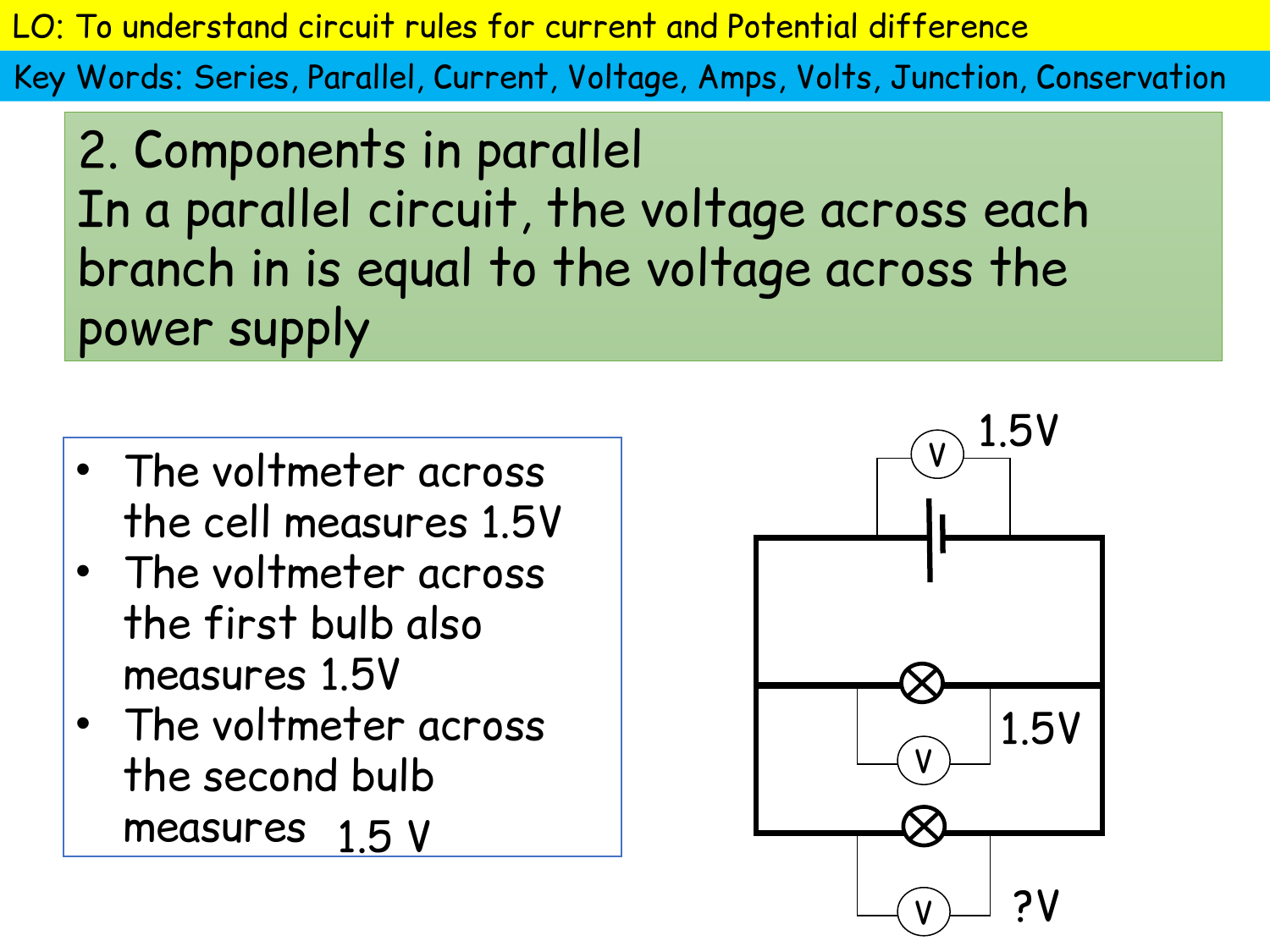

2. Components in parallel
In a parallel circuit, the voltage across each branch in is equal to the voltage across the power supply

1.5V
V

The voltmeter across the cell measures 1.5V
The voltmeter across the first bulb also measures 1.5V
The voltmeter across the second bulb measures

V
1.5V
1.5 V

V
?V